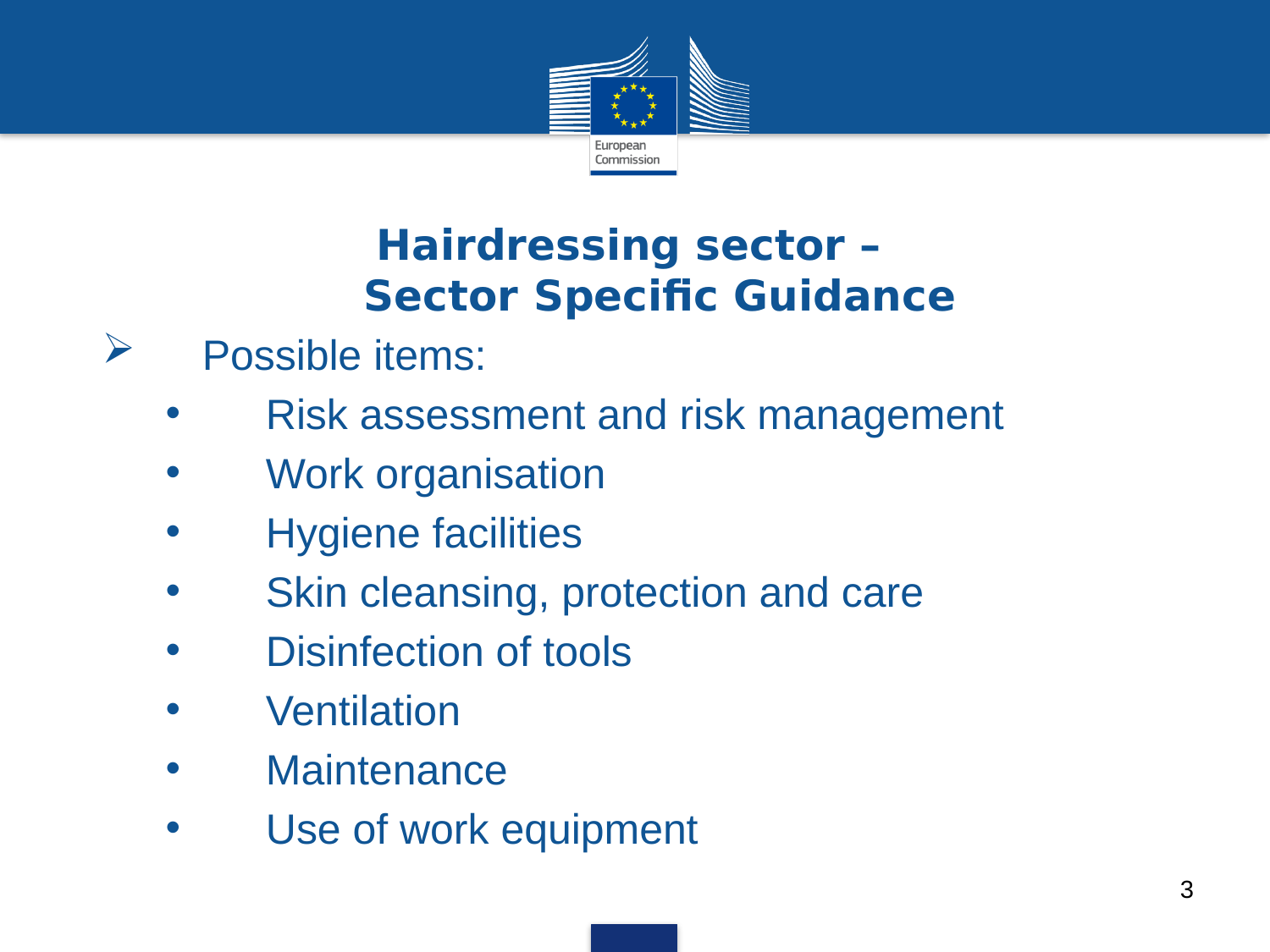

#
Hairdressing sector –
Sector Specific Guidance
Possible items:
Risk assessment and risk management
Work organisation
Hygiene facilities
Skin cleansing, protection and care
Disinfection of tools
Ventilation
Maintenance
Use of work equipment
3